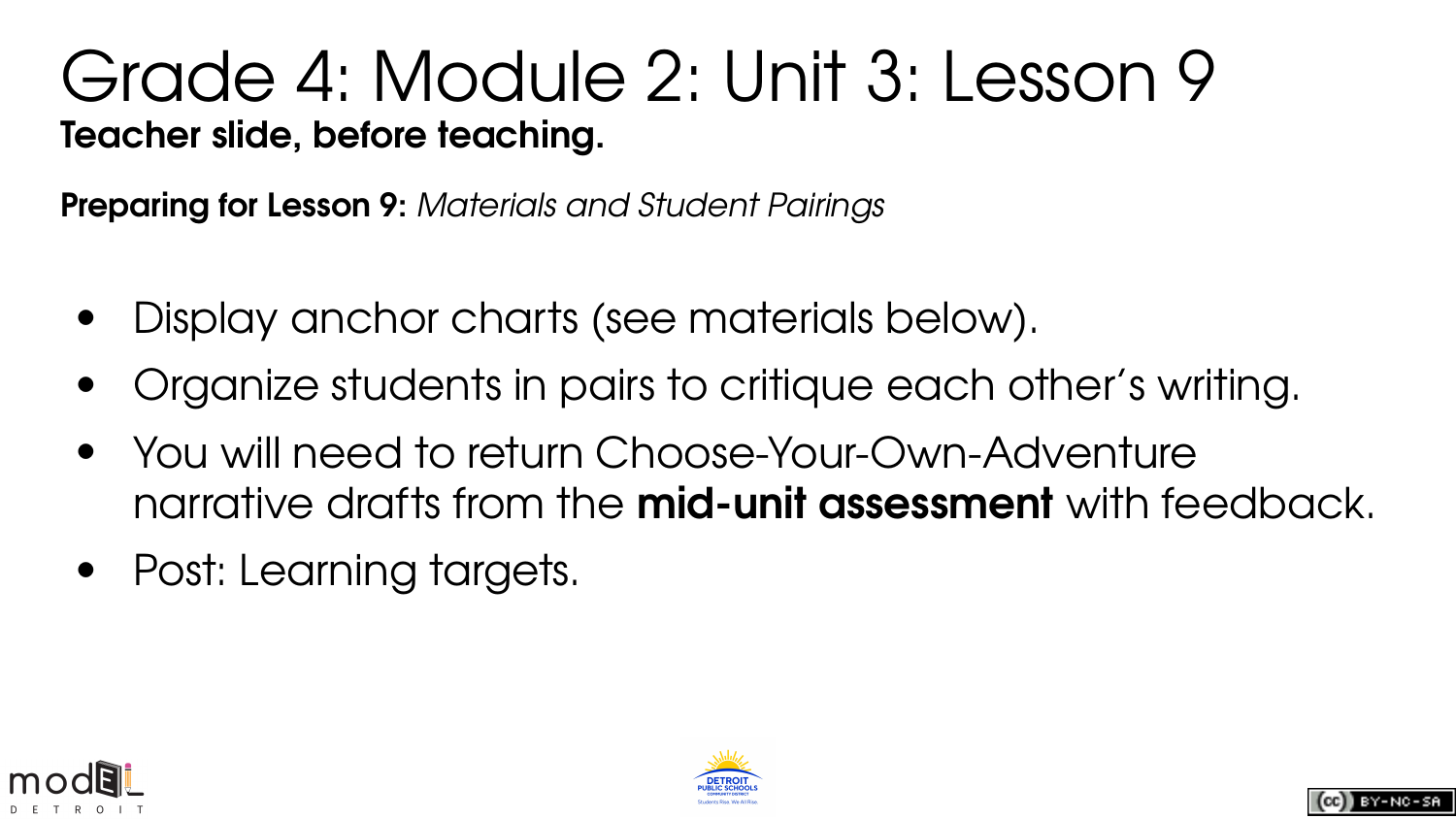

# Grade 4: Module 2: Unit 3: Lesson 9
Teacher slide, before teaching.
Preparing for Lesson 9: Materials and Student Pairings

Display anchor charts (see materials below).
Organize students in pairs to critique each other’s writing.
You will need to return Choose-Your-Own-Adventure  narrative drafts from the mid-unit assessment with feedback.
Post: Learning targets.